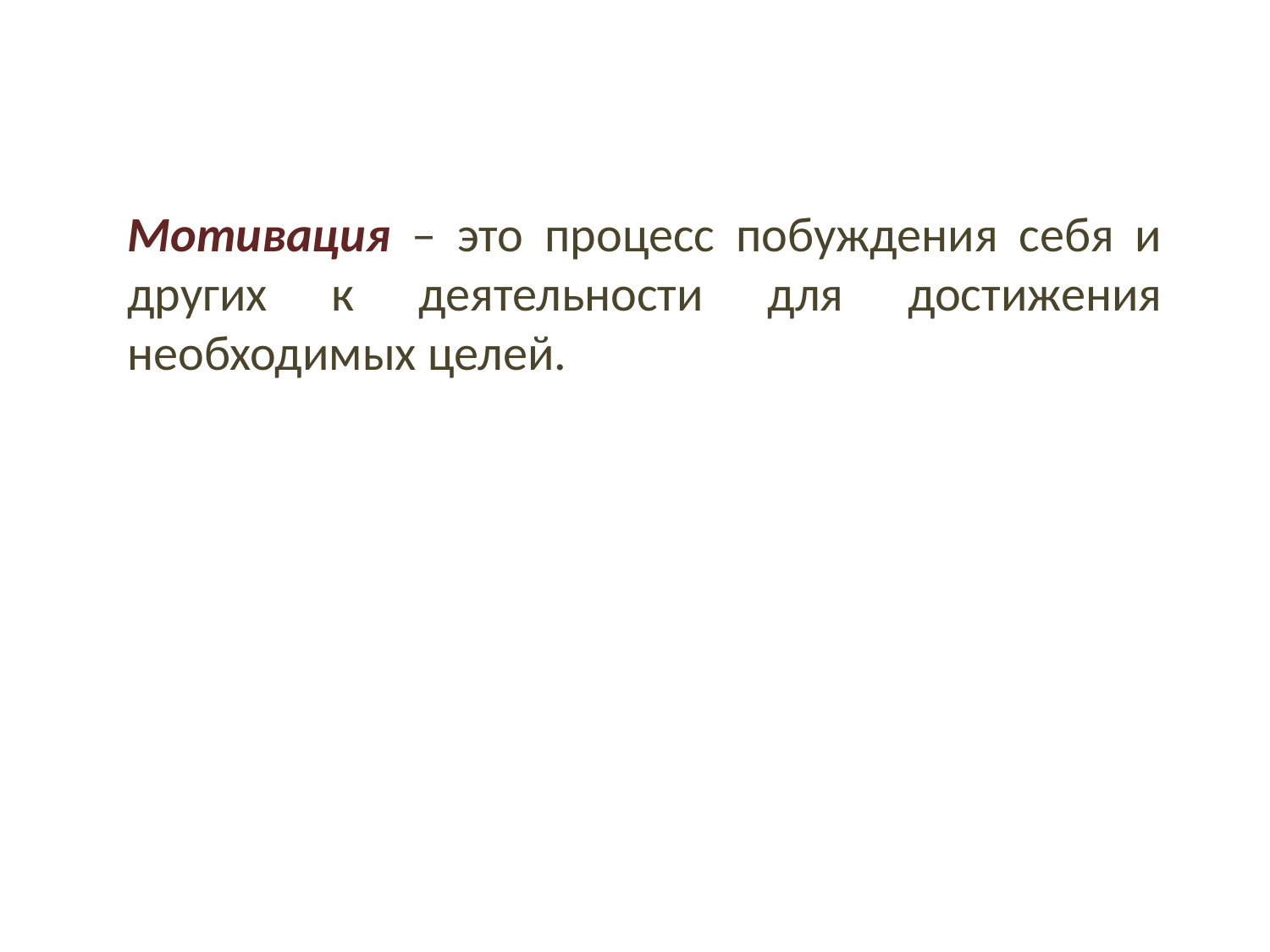

Мотивация – это процесс побуждения себя и других к деятельности для достижения необходимых целей.